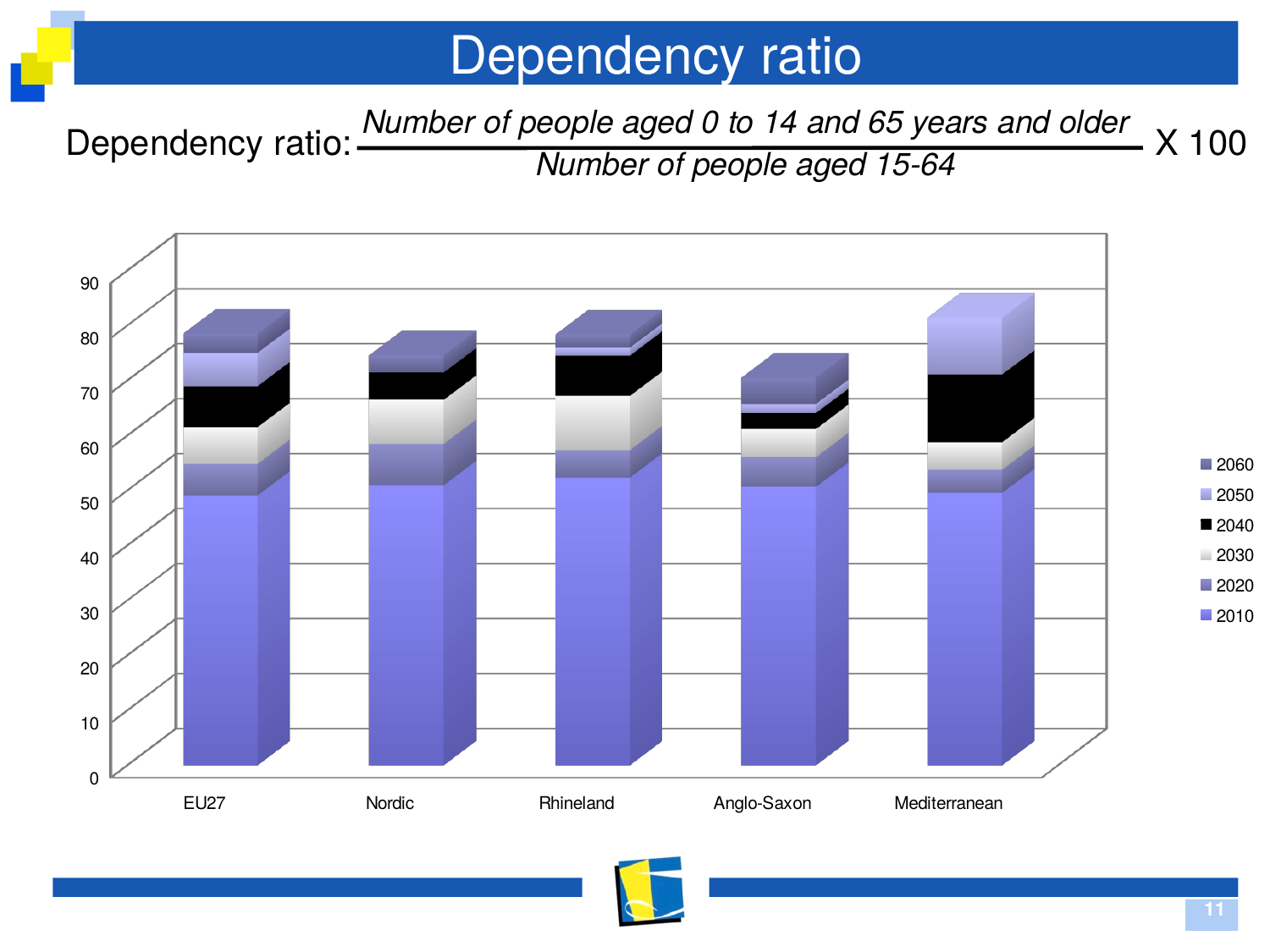

# Dependency ratio
Number of people aged 0 to 14 and 65 years and older
Number of people aged 15-64
Dependency ratio:
X 100

[unsupported chart]

11